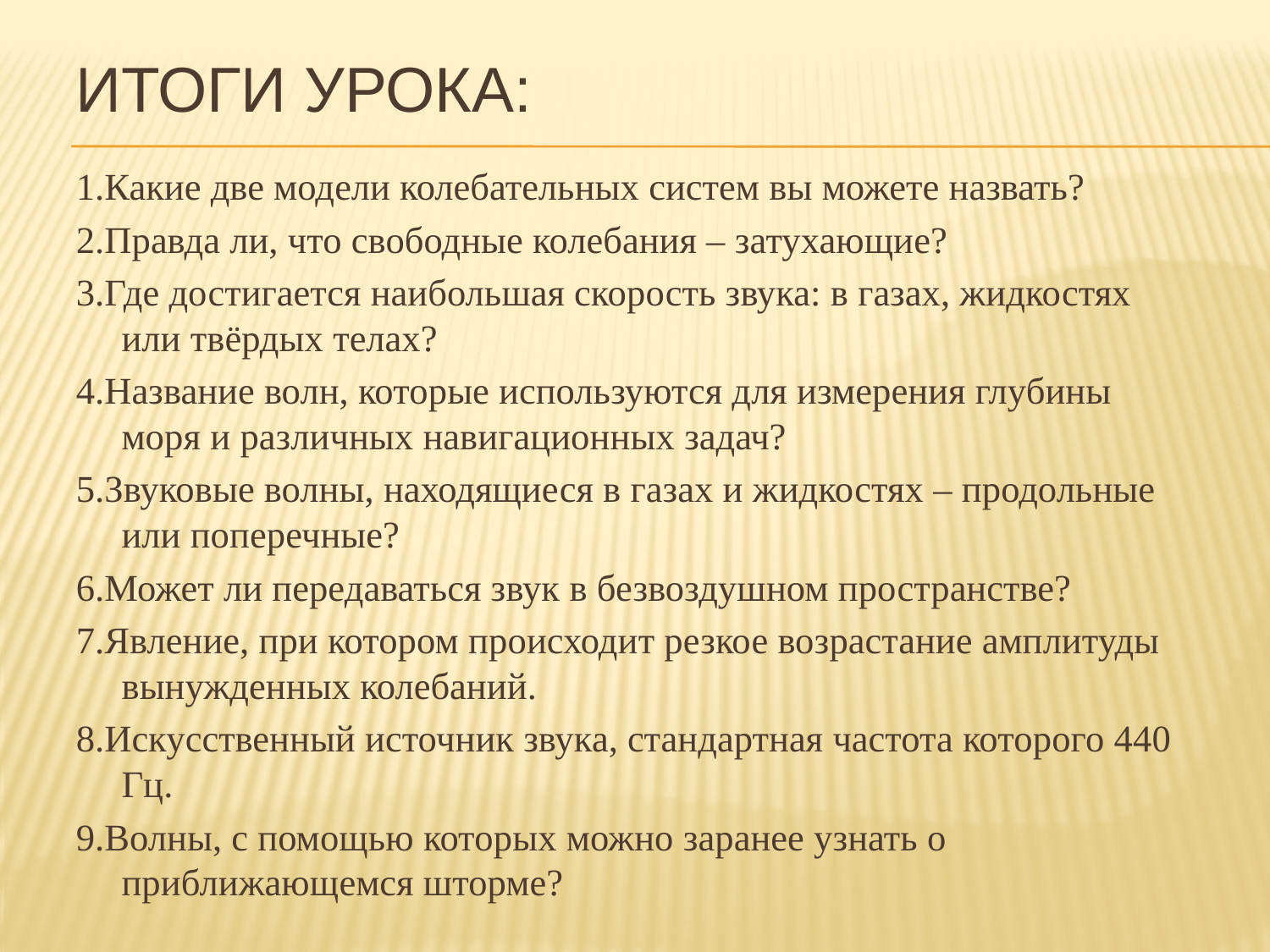

# Итоги урока:
1.Какие две модели колебательных систем вы можете назвать?
2.Правда ли, что свободные колебания – затухающие?
3.Где достигается наибольшая скорость звука: в газах, жидкостях или твёрдых телах?
4.Название волн, которые используются для измерения глубины моря и различных навигационных задач?
5.Звуковые волны, находящиеся в газах и жидкостях – продольные или поперечные?
6.Может ли передаваться звук в безвоздушном пространстве?
7.Явление, при котором происходит резкое возрастание амплитуды вынужденных колебаний.
8.Искусственный источник звука, стандартная частота которого 440 Гц.
9.Волны, с помощью которых можно заранее узнать о приближающемся шторме?